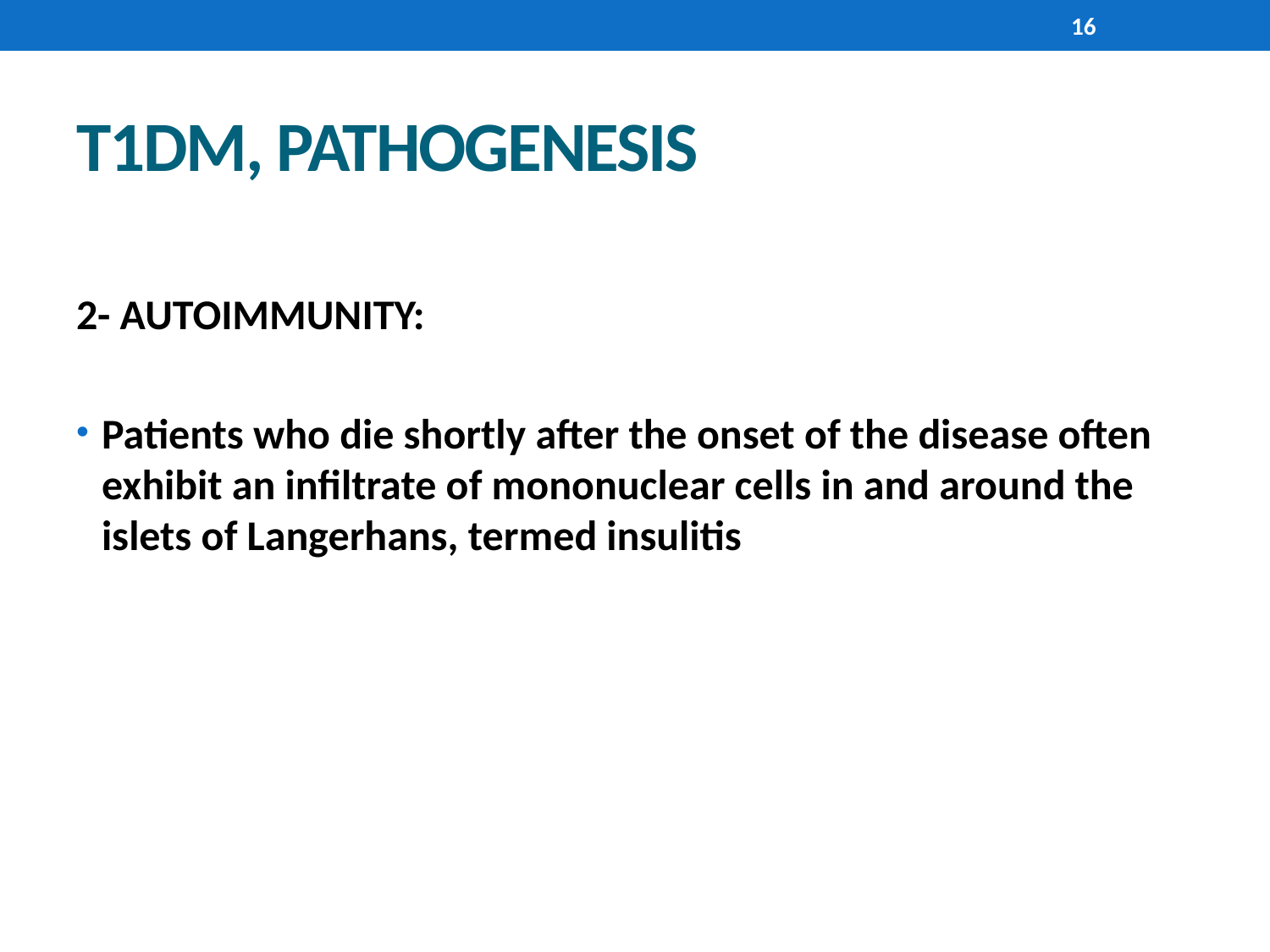

16
# T1DM, PATHOGENESIS

2- AUTOIMMUNITY:

Patients who die shortly after the onset of the disease often exhibit an infiltrate of mononuclear cells in and around the islets of Langerhans, termed insulitis